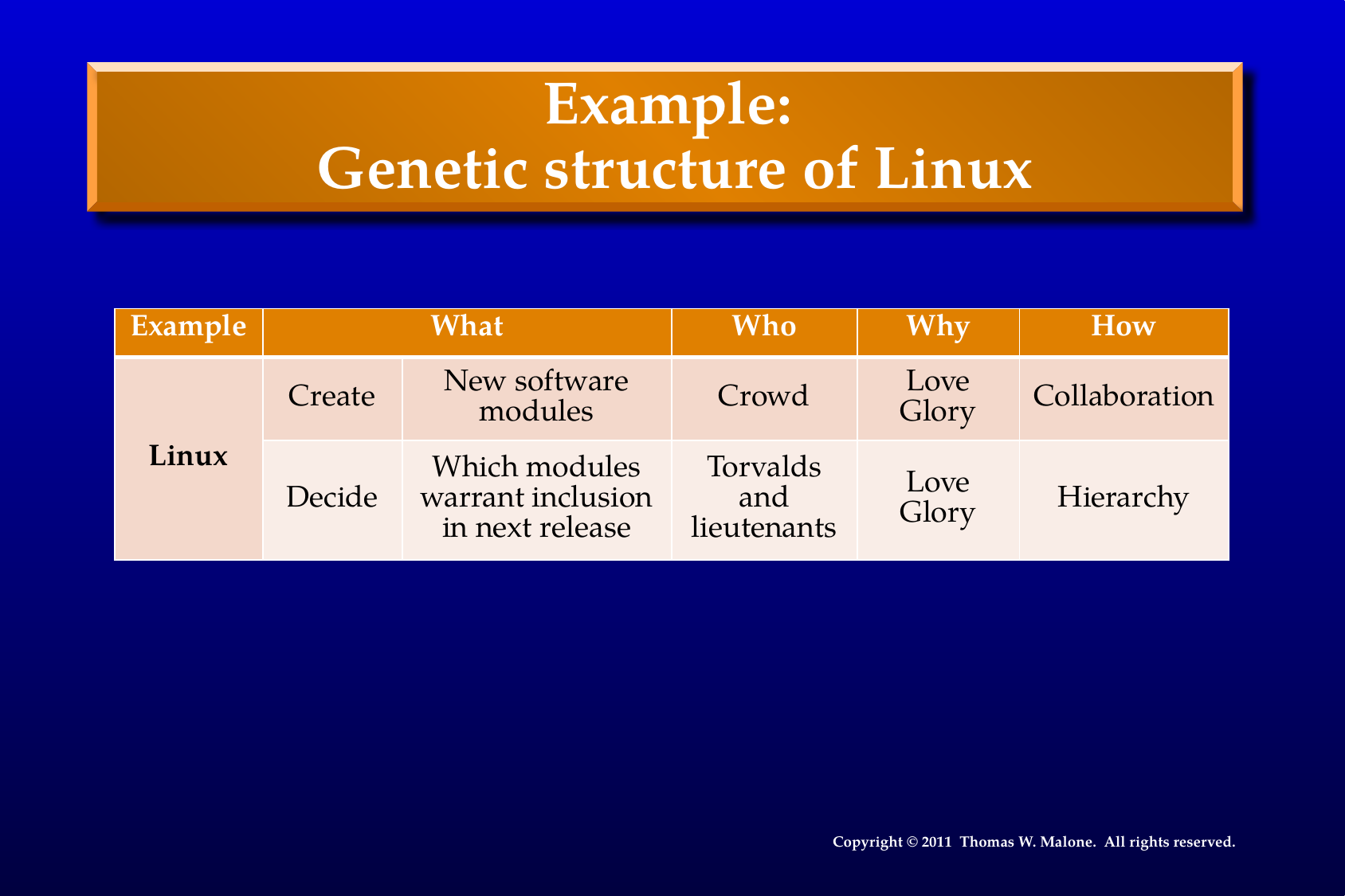

# Example: Genetic structure of Linux
| Example | What |  | Who | Why | How |
| --- | --- | --- | --- | --- | --- |
| Linux | Create | New software modules | Crowd | Love Glory | Collaboration |
|  | Decide | Which modules warrant inclusion in next release | Torvalds and lieutenants | Love Glory | Hierarchy |